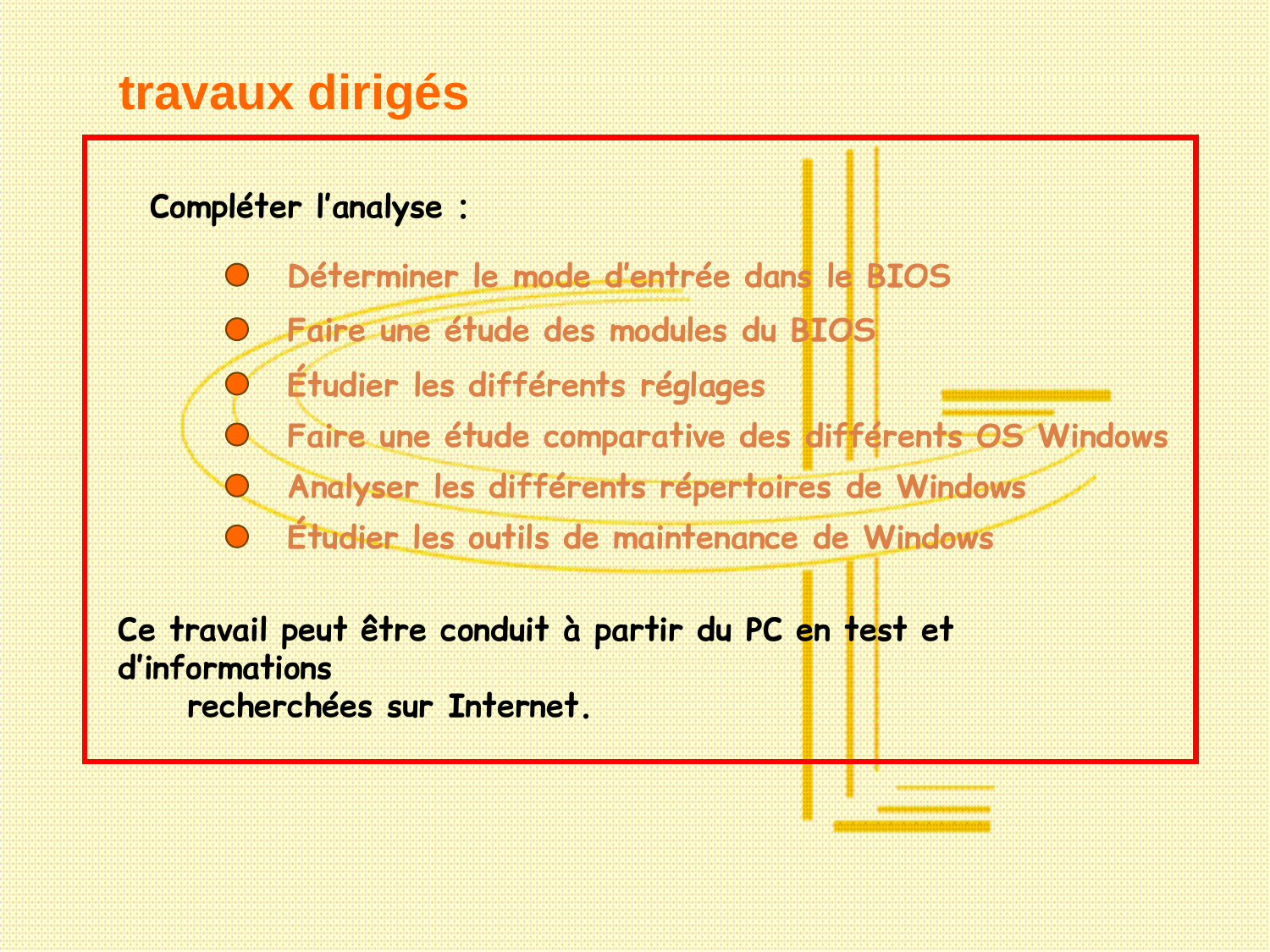

# travaux dirigés

Compléter l’analyse :
Déterminer le mode d’entrée dans le BIOS

Faire une étude des modules du BIOS

Étudier les différents réglages

Faire une étude comparative des différents OS Windows

Analyser les différents répertoires de Windows

Étudier les outils de maintenance de Windows

Ce travail peut être conduit à partir du PC en test et d’informations
     recherchées sur Internet.